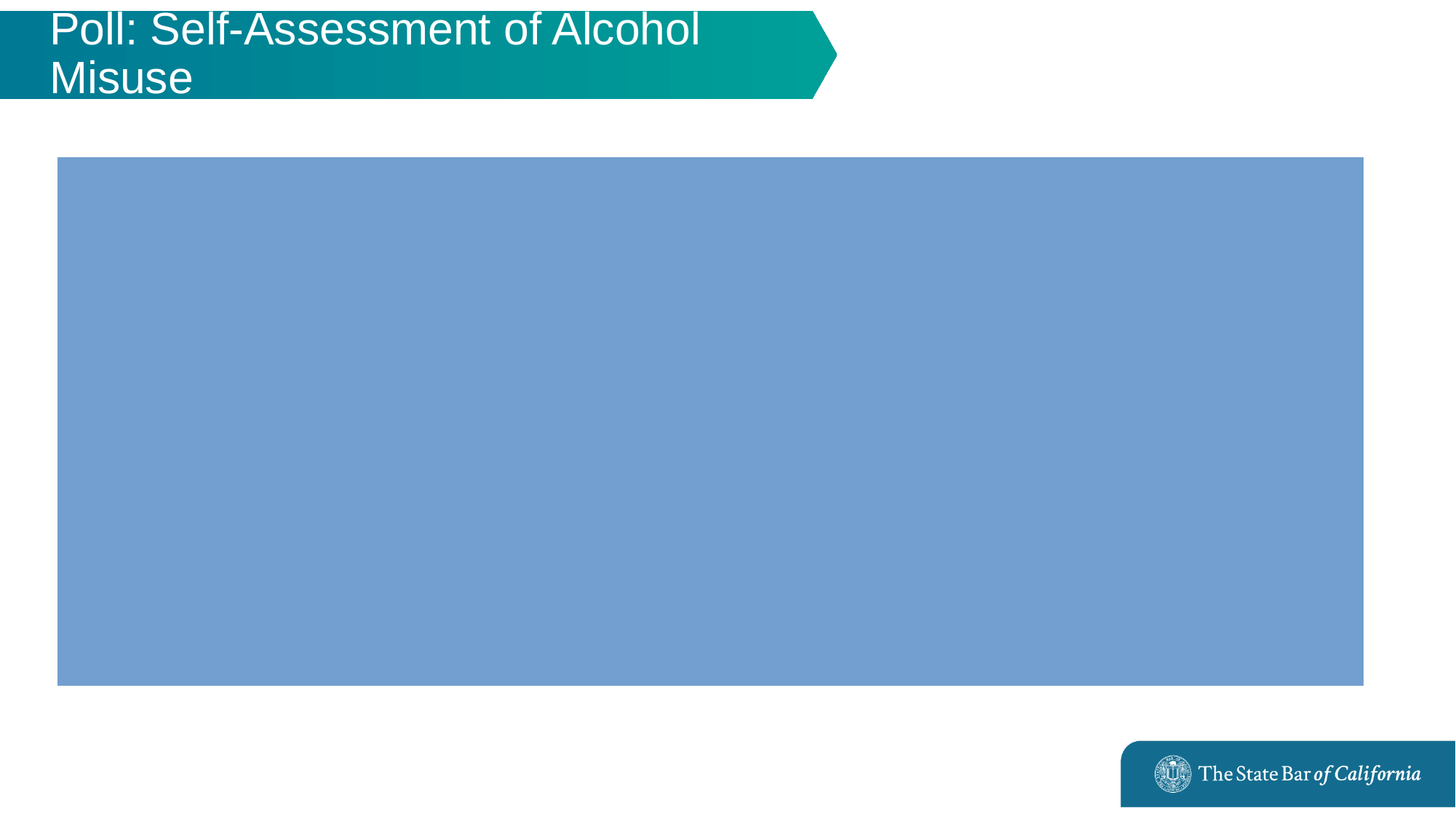

# Poll: Self-Assessment of Alcohol Misuse
How confident are you in identifying early signs of alcohol misuse in yourself or others?
Very confident
Somewhat confident
Neutral
Not very confident
Not confident at all